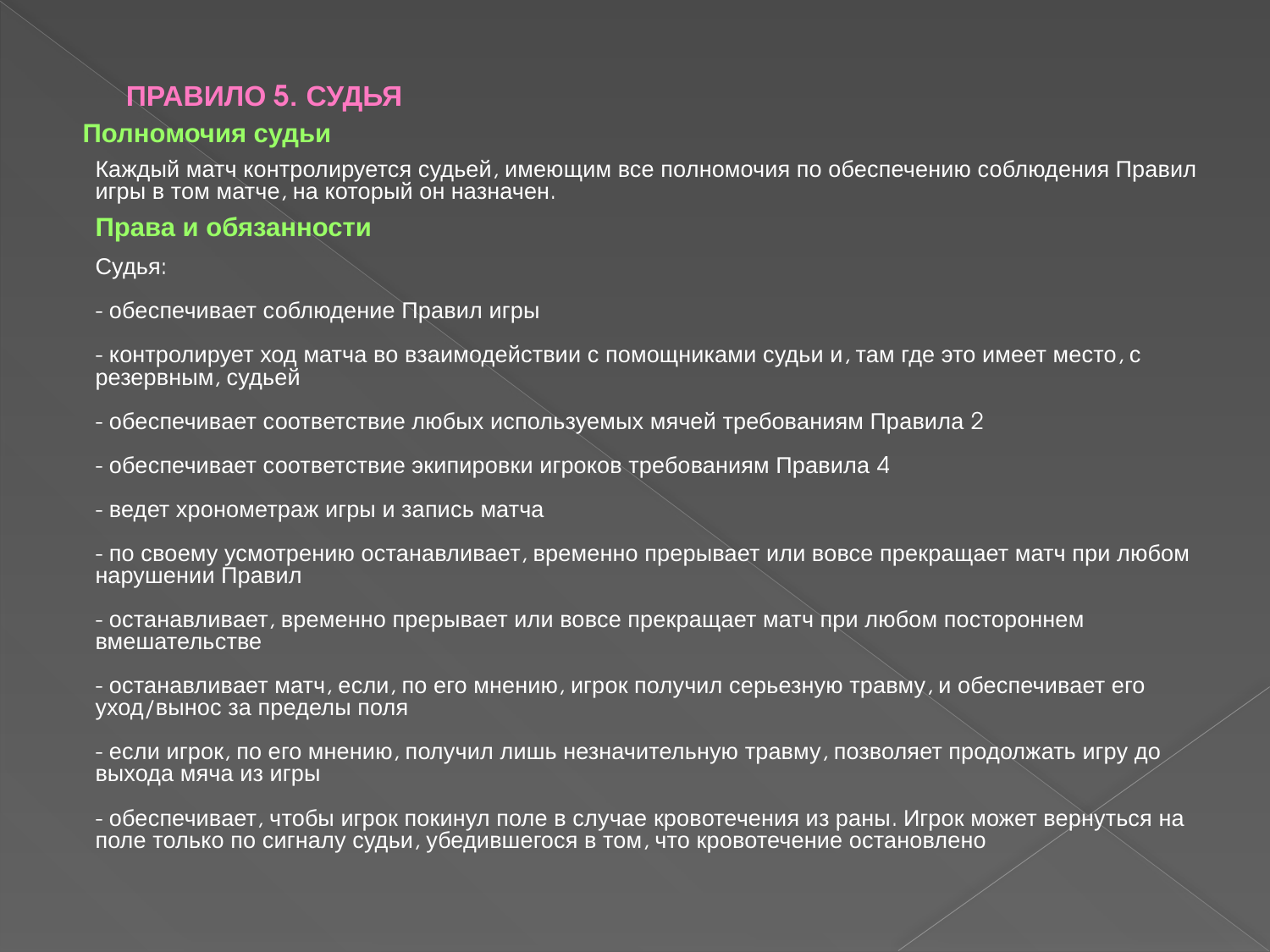

# ПРАВИЛО 5. СУДЬЯ
     Полномочия судьи
Каждый матч контролируется судьей, имеющим все полномочия по обеспечению соблюдения Правил игры в том матче, на который он назначен.
Права и обязанности
Судья:
- обеспечивает соблюдение Правил игры
- контролирует ход матча во взаимодействии с помощниками судьи и, там где это имеет место, с резервным, судьей
- обеспечивает соответствие любых используемых мячей требованиям Правила 2
- обеспечивает соответствие экипировки игроков требованиям Правила 4
- ведет хронометраж игры и запись матча
- по своему усмотрению останавливает, временно прерывает или вовсе прекращает матч при любом нарушении Правил
- останавливает, временно прерывает или вовсе прекращает матч при любом постороннем вмешательстве
- останавливает матч, если, по его мнению, игрок получил серьезную травму, и обеспечивает его уход/вынос за пределы поля
- если игрок, по его мнению, получил лишь незначительную травму, позволяет продолжать игру до выхода мяча из игры
- обеспечивает, чтобы игрок покинул поле в случае кровотечения из раны. Игрок может вернуться на поле только по сигналу судьи, убедившегося в том, что кровотечение остановлено